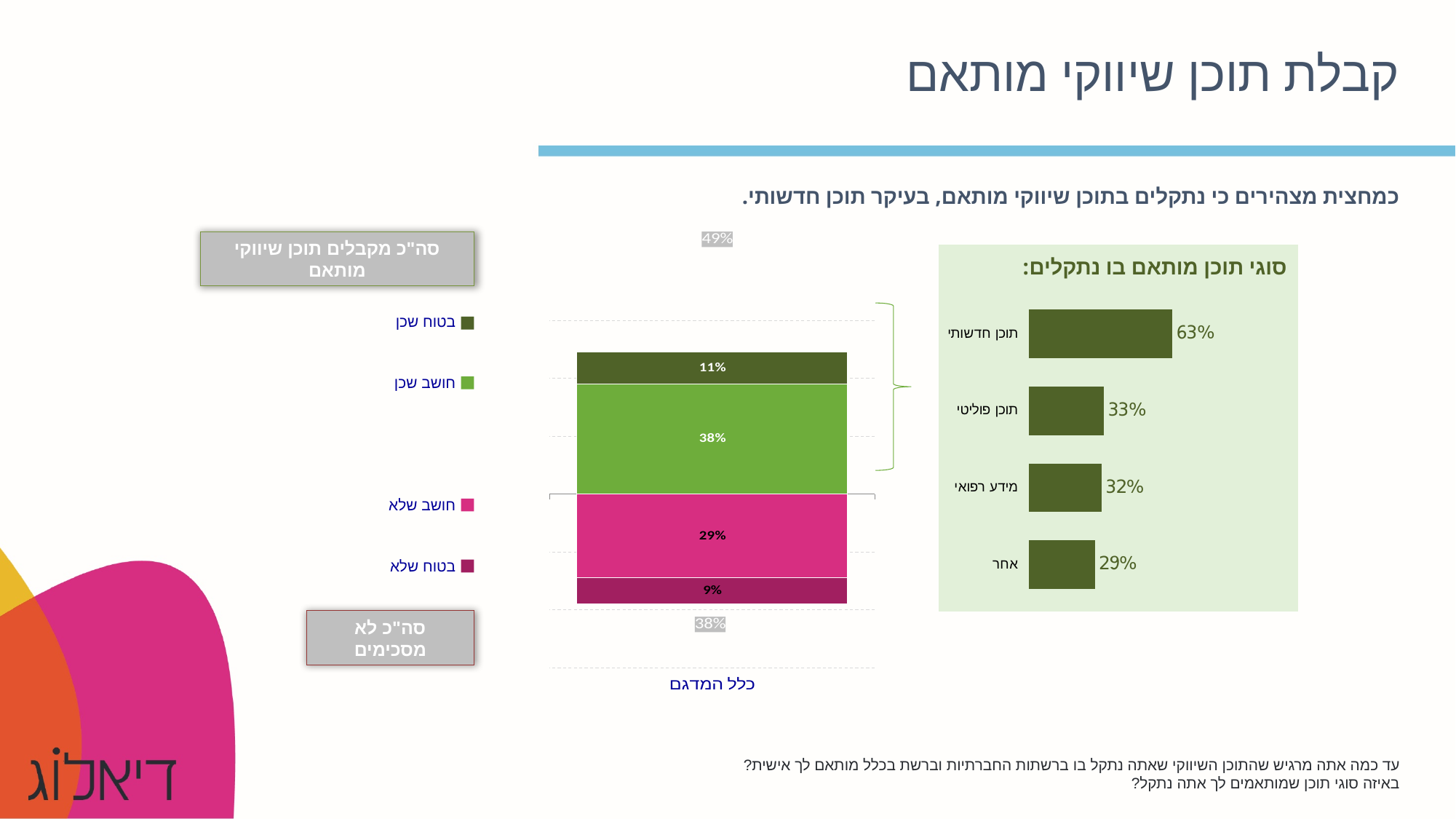

# קבלת תוכן שיווקי מותאם
כמחצית מצהירים כי נתקלים בתוכן שיווקי מותאם, בעיקר תוכן חדשותי.
סה"כ מקבלים תוכן שיווקי מותאם

### Chart

| Category |  |  | במידה רבה | מידה רבה מאוד | במידה מועטה | כלל לא | סהכ  | סהכ  |
|---|---|---|---|---|---|---|---|---|
| כלל המדגם | None | None | 0.38 | 0.11 | -0.29 | -0.09 | 0.49 | -0.38 |
סוגי תוכן מותאם בו נתקלים:

### Chart

| Category | כלל המדגם |
|---|---|
| תוכן חדשותי | 0.63 |
| תוכן פוליטי | 0.33 |
| מידע רפואי | 0.32 |
| אחר | 0.29 |
בטוח שכן

חושב שכן

חושב שלא

בטוח שלא

סה"כ לא מסכימים
עד כמה אתה מרגיש שהתוכן השיווקי שאתה נתקל בו ברשתות החברתיות וברשת בכלל מותאם לך אישית?
באיזה סוגי תוכן שמותאמים לך אתה נתקל?